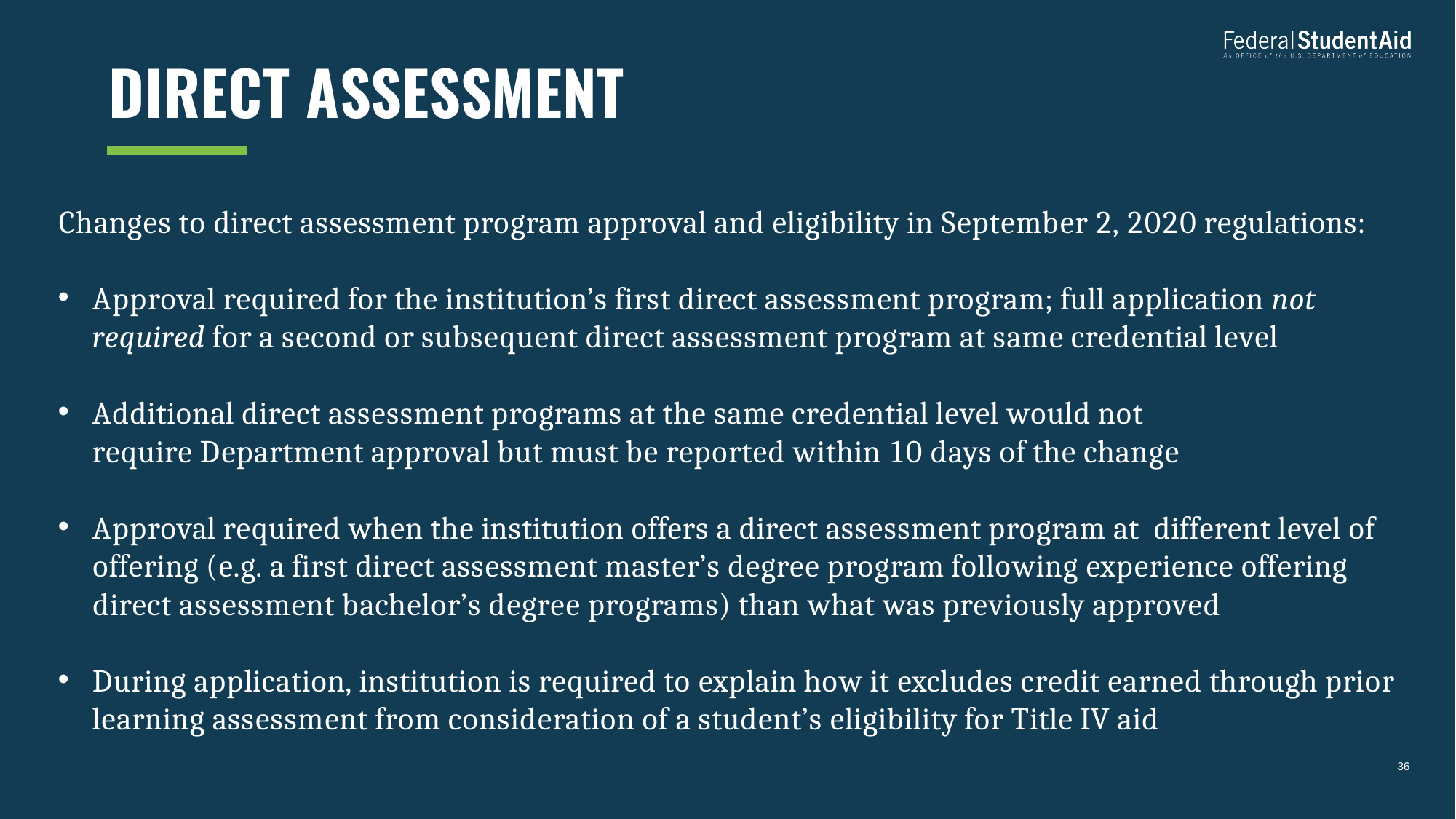

# Direct assessment
Changes to direct assessment program approval and eligibility in September 2, 2020 regulations:

Approval required for the institution’s first direct assessment program; full application not required for a second or subsequent direct assessment program at same credential level

Additional direct assessment programs at the same credential level would not require Department approval but must be reported within 10 days of the change

Approval required when the institution offers a direct assessment program at  different level of offering (e.g. a first direct assessment master’s degree program following experience offering direct assessment bachelor’s degree programs) than what was previously approved

During application, institution is required to explain how it excludes credit earned through prior learning assessment from consideration of a student’s eligibility for Title IV aid
36